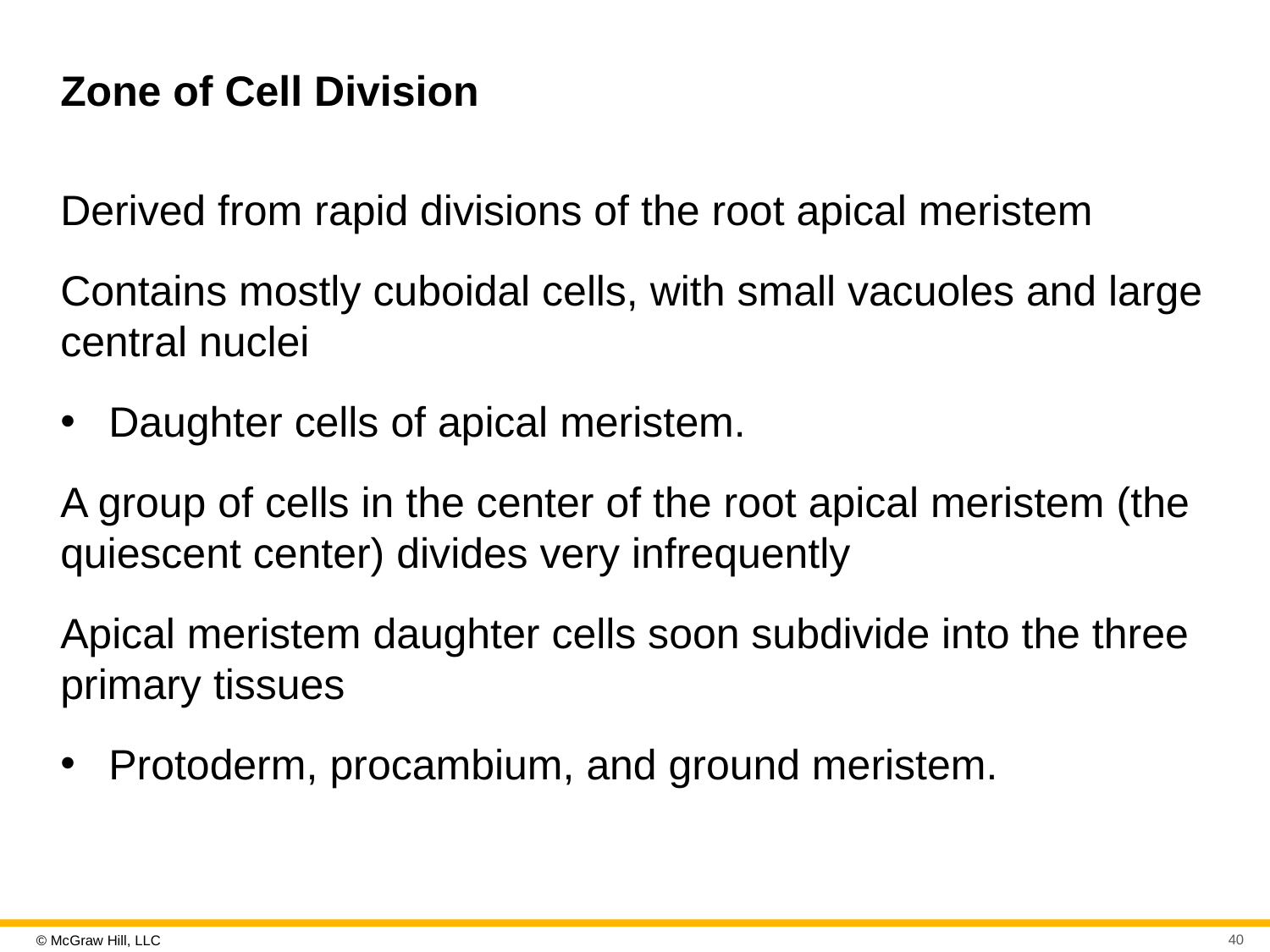

# Zone of Cell Division
Derived from rapid divisions of the root apical meristem
Contains mostly cuboidal cells, with small vacuoles and large central nuclei
Daughter cells of apical meristem.
A group of cells in the center of the root apical meristem (the quiescent center) divides very infrequently
Apical meristem daughter cells soon subdivide into the three primary tissues
Protoderm, procambium, and ground meristem.
40